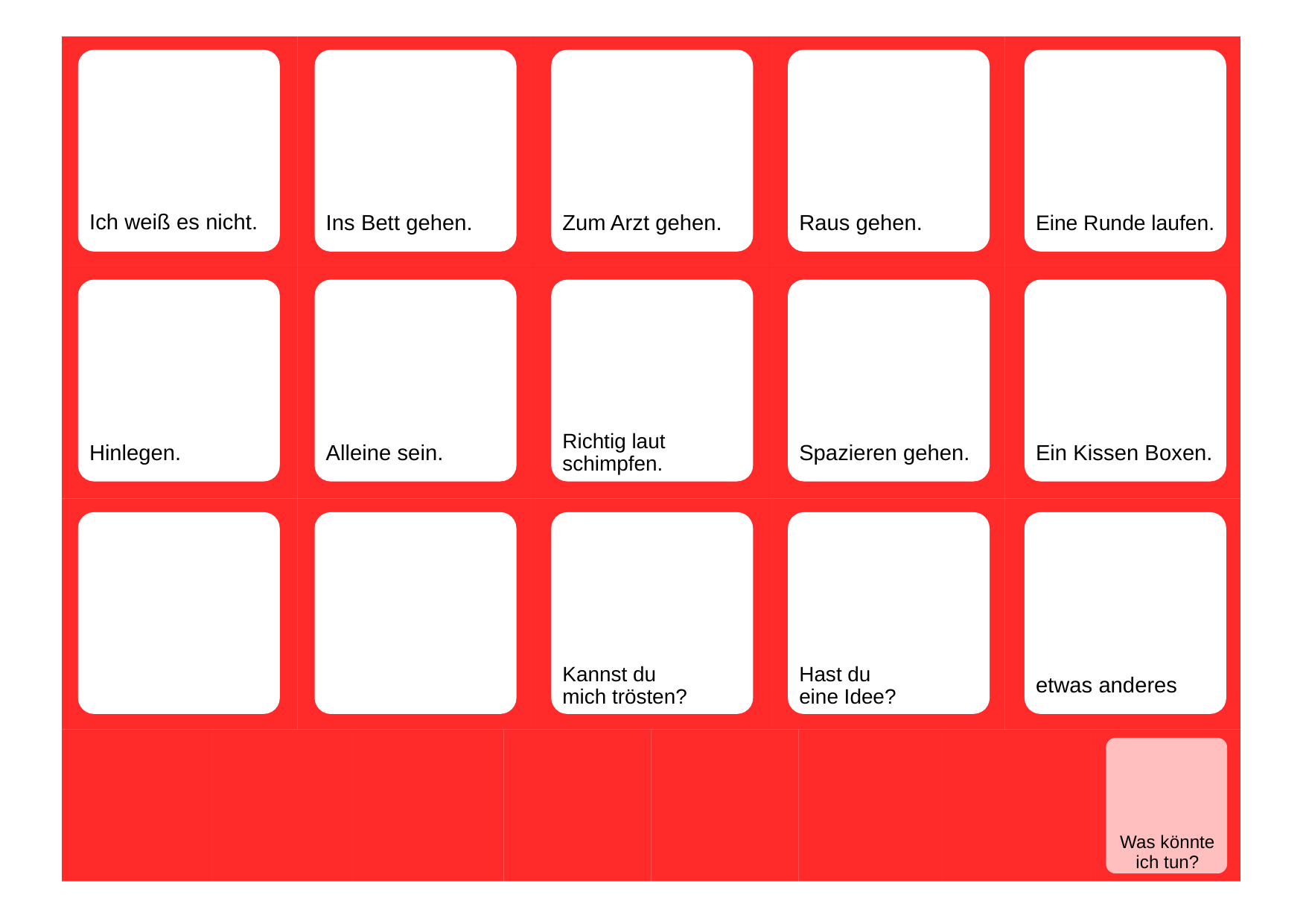

|  |  |  |  |  |  |  |  |  |  |  |  |
| --- | --- | --- | --- | --- | --- | --- | --- | --- | --- | --- | --- |
|  |  |  |  |  |  |  |  |  |  |  |  |
|  |  |  |  |  |  |  |  |  |  |  |  |
|  |  |  |  |  |  |  |  |  |  |  |  |

Ich weiß es nicht.
Ins Bett gehen.
Zum Arzt gehen.
Raus gehen.
Eine Runde laufen.

Hinlegen.
Alleine sein.
Richtig laut schimpfen.
Spazieren gehen.
Ein Kissen Boxen.

Kannst du
mich trösten?
Hast du
eine Idee?
etwas anderes

Was könnte ich tun?